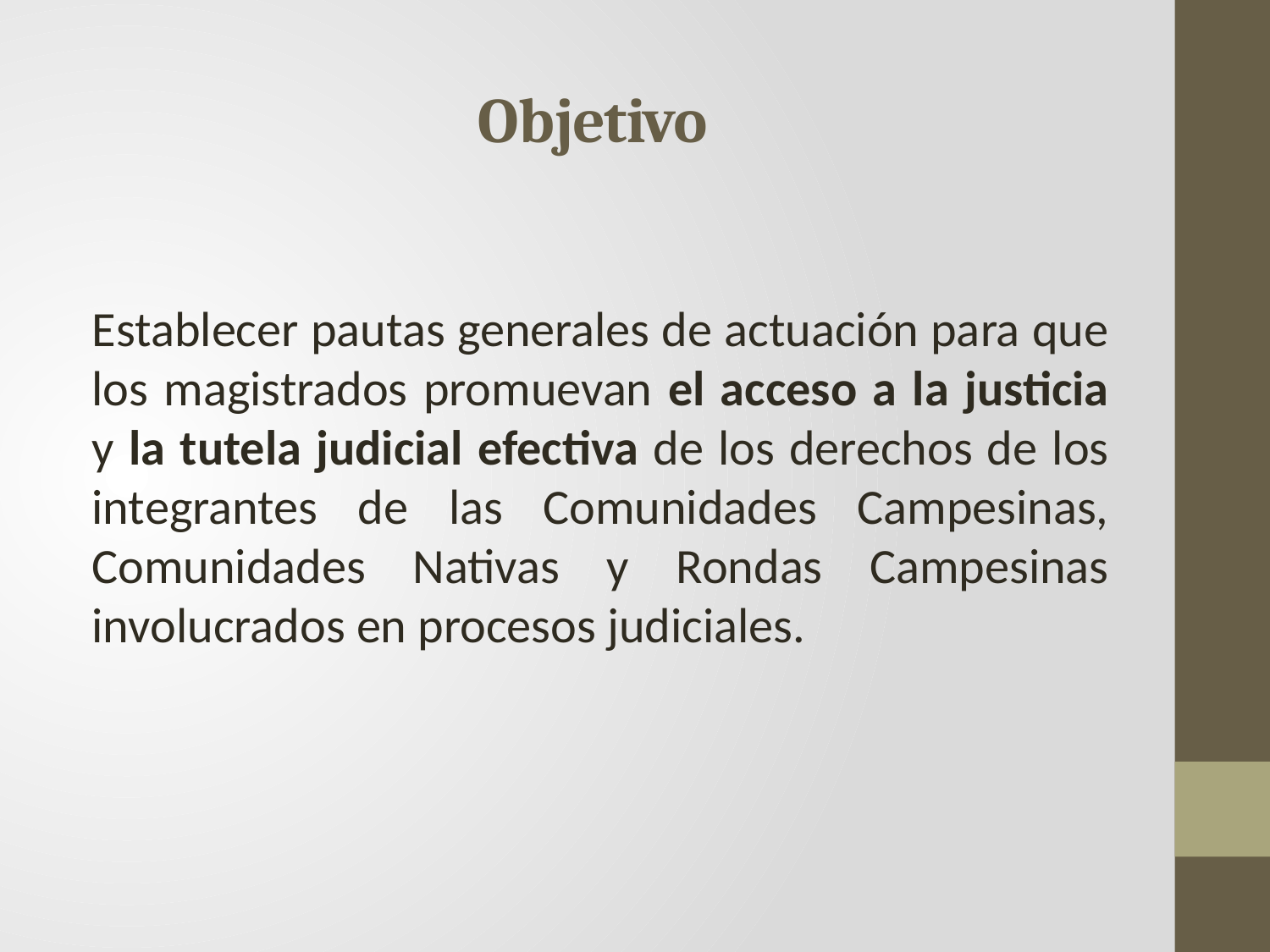

# Objetivo

Establecer pautas generales de actuación para que los magistrados promuevan el acceso a la justicia y la tutela judicial efectiva de los derechos de los integrantes de las Comunidades Campesinas, Comunidades Nativas y Rondas Campesinas involucrados en procesos judiciales.